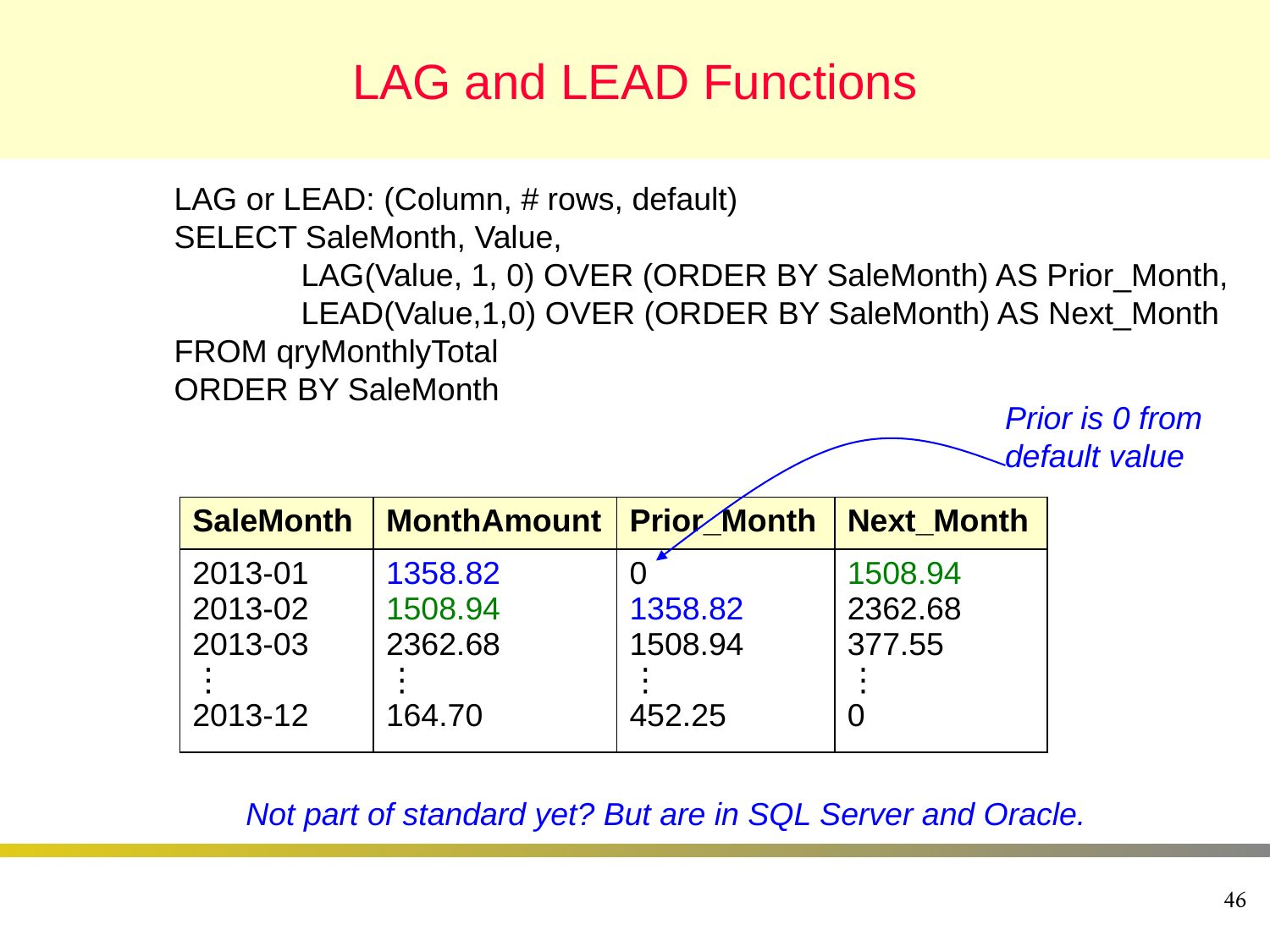

# LAG and LEAD Functions
LAG or LEAD: (Column, # rows, default)
SELECT SaleMonth, Value,
	LAG(Value, 1, 0) OVER (ORDER BY SaleMonth) AS Prior_Month,
	LEAD(Value,1,0) OVER (ORDER BY SaleMonth) AS Next_Month
FROM qryMonthlyTotal
ORDER BY SaleMonth
Prior is 0 from default value

| SaleMonth | MonthAmount | Prior\_Month | Next\_Month |
| --- | --- | --- | --- |
| 2013-01 2013-02 2013-03 ⋮ 2013-12 | 1358.82 1508.94 2362.68 ⋮ 164.70 | 0 1358.82 1508.94 ⋮ 452.25 | 1508.94 2362.68 377.55 ⋮ 0 |
Not part of standard yet? But are in SQL Server and Oracle.
46